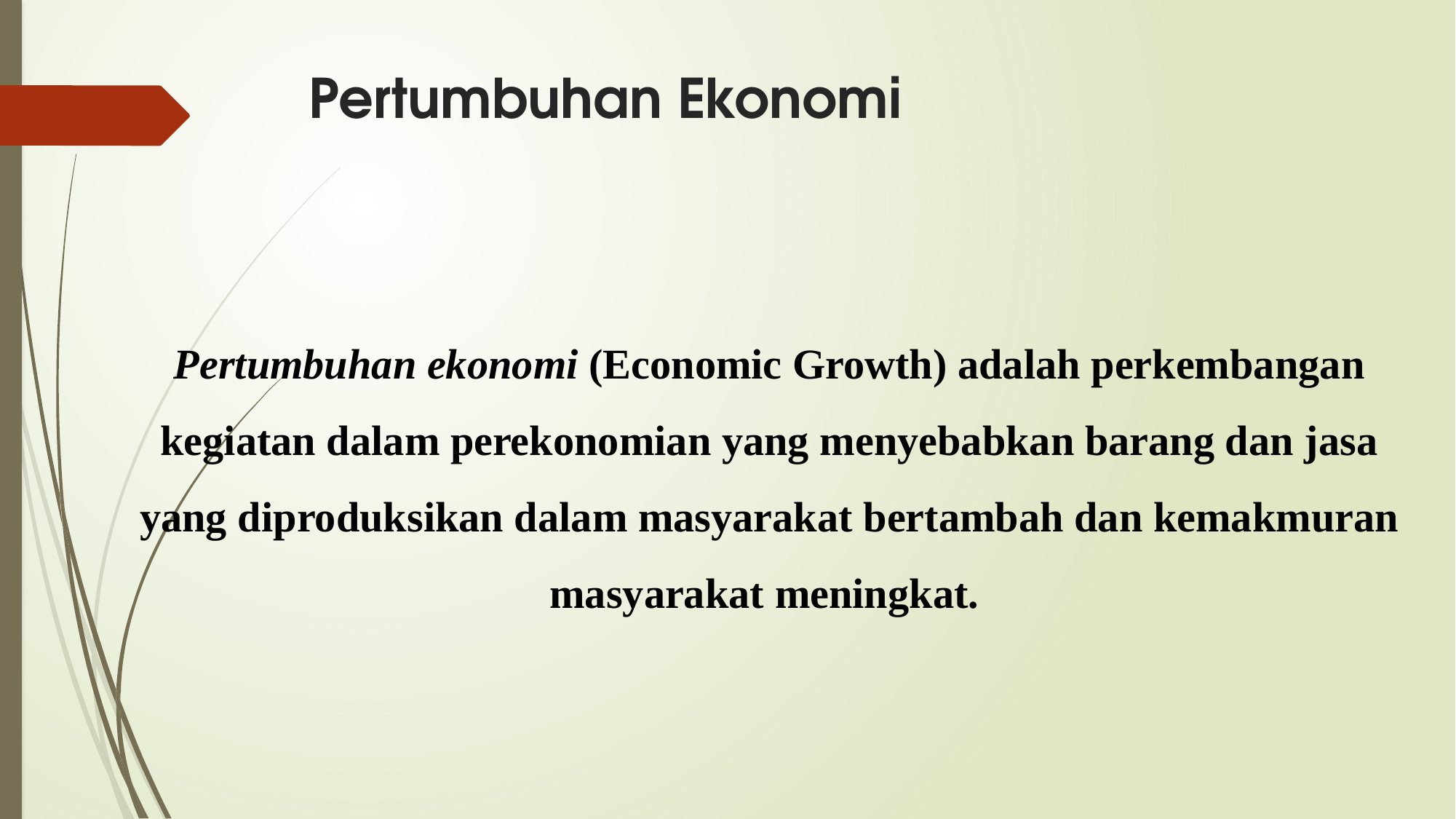

# Pertumbuhan Ekonomi
Pertumbuhan ekonomi (Economic Growth) adalah perkembangan kegiatan dalam perekonomian yang menyebabkan barang dan jasa yang diproduksikan dalam masyarakat bertambah dan kemakmuran masyarakat meningkat.